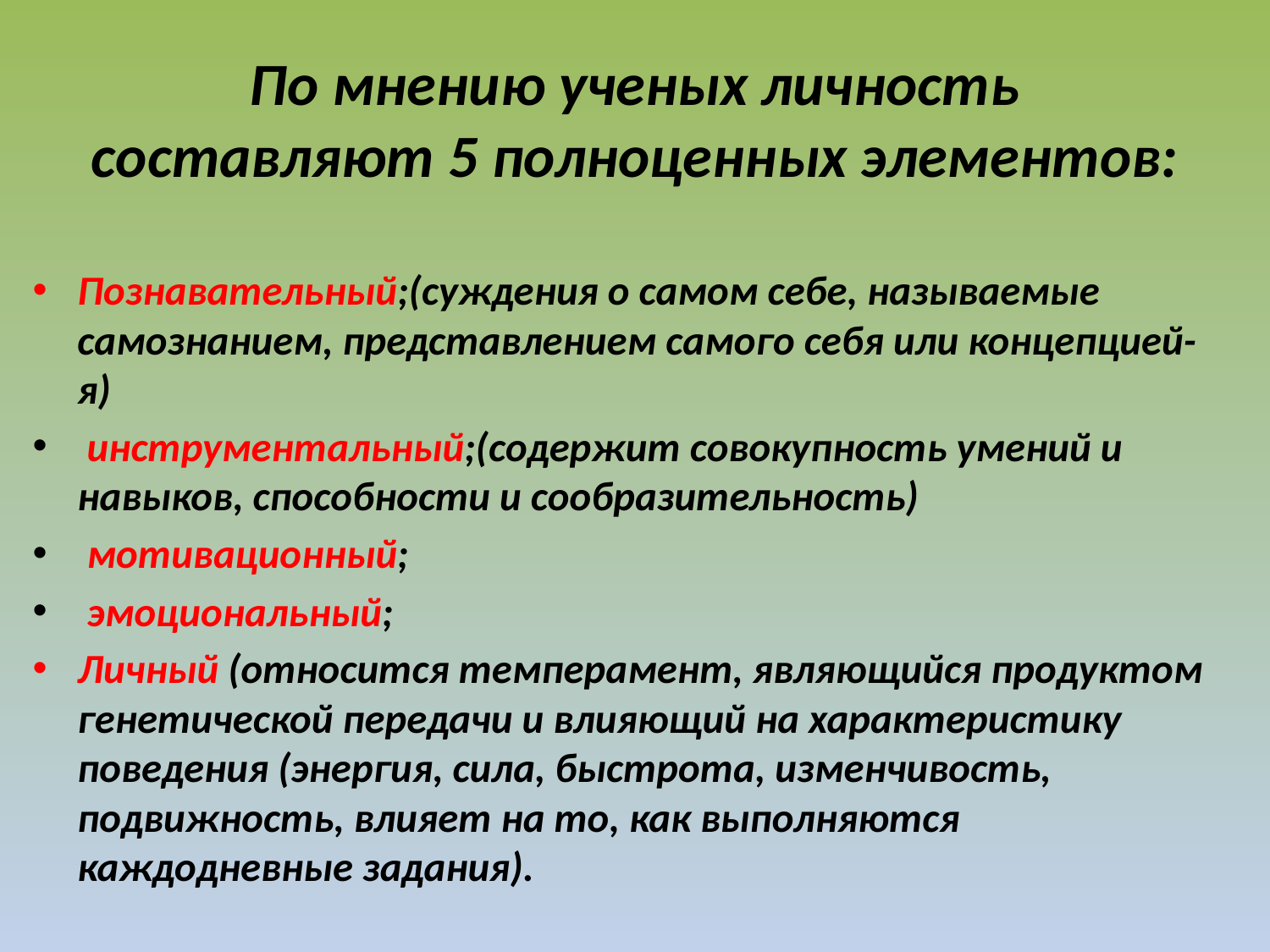

# По мнению ученых личность составляют 5 полноценных элементов:
Познавательный;(суждения о самом себе, называемые самознанием, представлением самого себя или концепцией-я)
 инструментальный;(содержит совокупность умений и навыков, способности и сообразительность)
 мотивационный;
 эмоциональный;
Личный (относится темперамент, являющийся продуктом генетической передачи и влияющий на характеристику поведения (энергия, сила, быстрота, изменчивость, подвижность, влияет на то, как выполняются каждодневные задания).